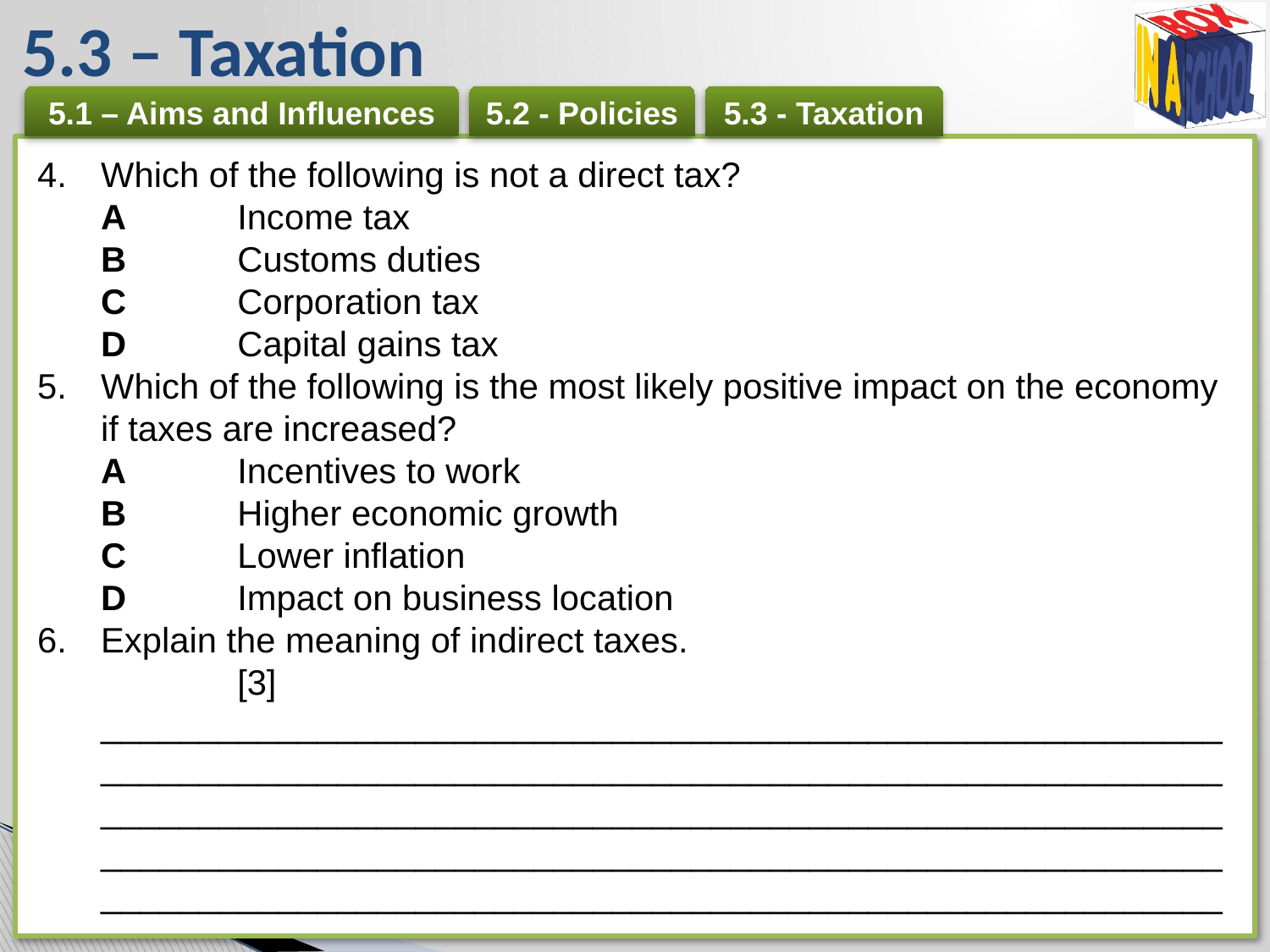

# 5.3 – Taxation
Which of the following is not a direct tax?
A 	Income tax
B 	Customs duties
C 	Corporation tax
D 	Capital gains tax
Which of the following is the most likely positive impact on the economy if taxes are increased?
A 	Incentives to work
B 	Higher economic growth
C 	Lower inflation
D 	Impact on business location
Explain the meaning of indirect taxes. 	[3]
_____________________________________________________________________________________________________________________________________________________________________________________________________________________________________________________________________________________________